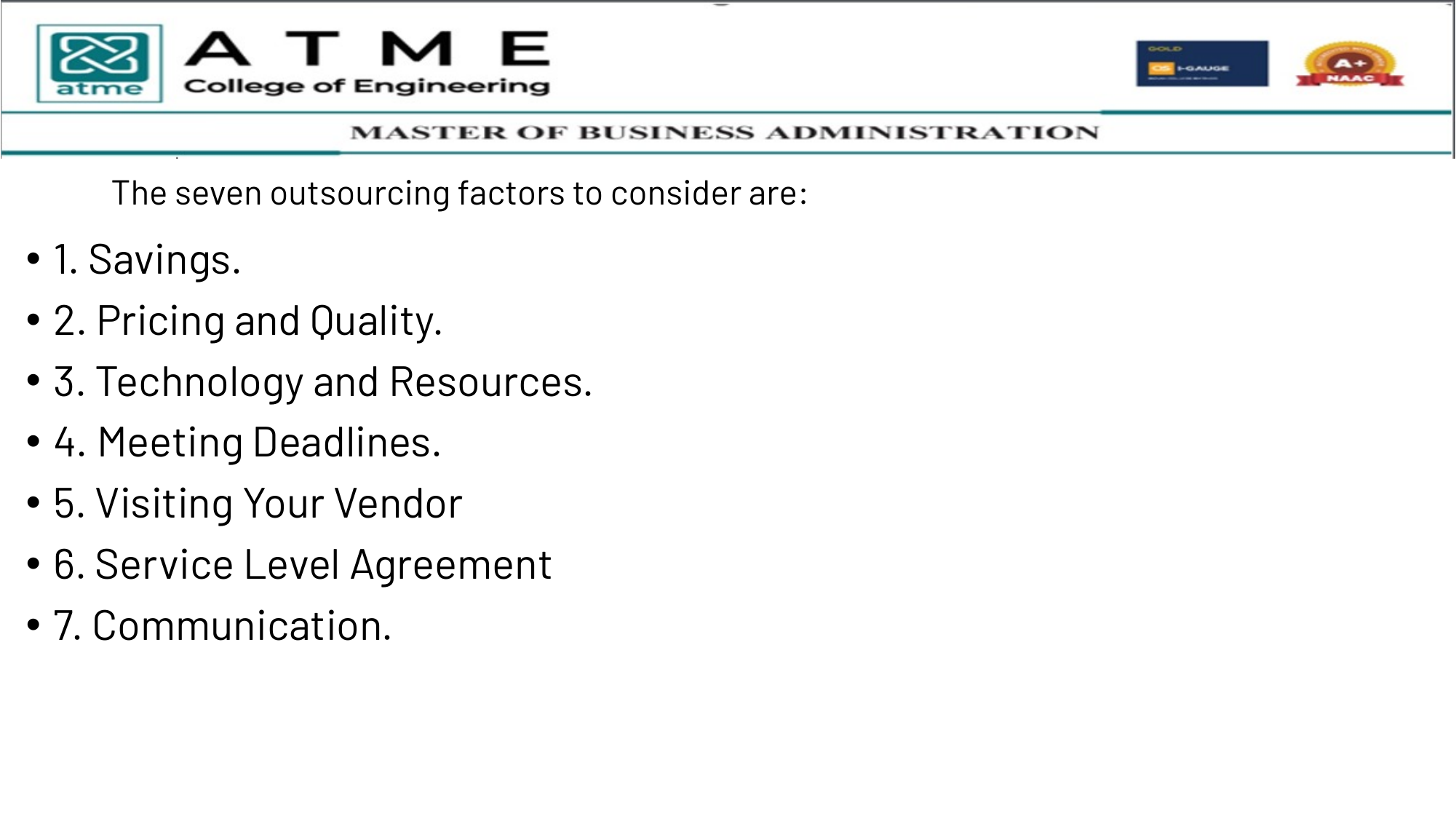

# The seven outsourcing factors to consider are:
1. Savings.
2. Pricing and Quality.
3. Technology and Resources.
4. Meeting Deadlines.
5. Visiting Your Vendor
6. Service Level Agreement
7. Communication.